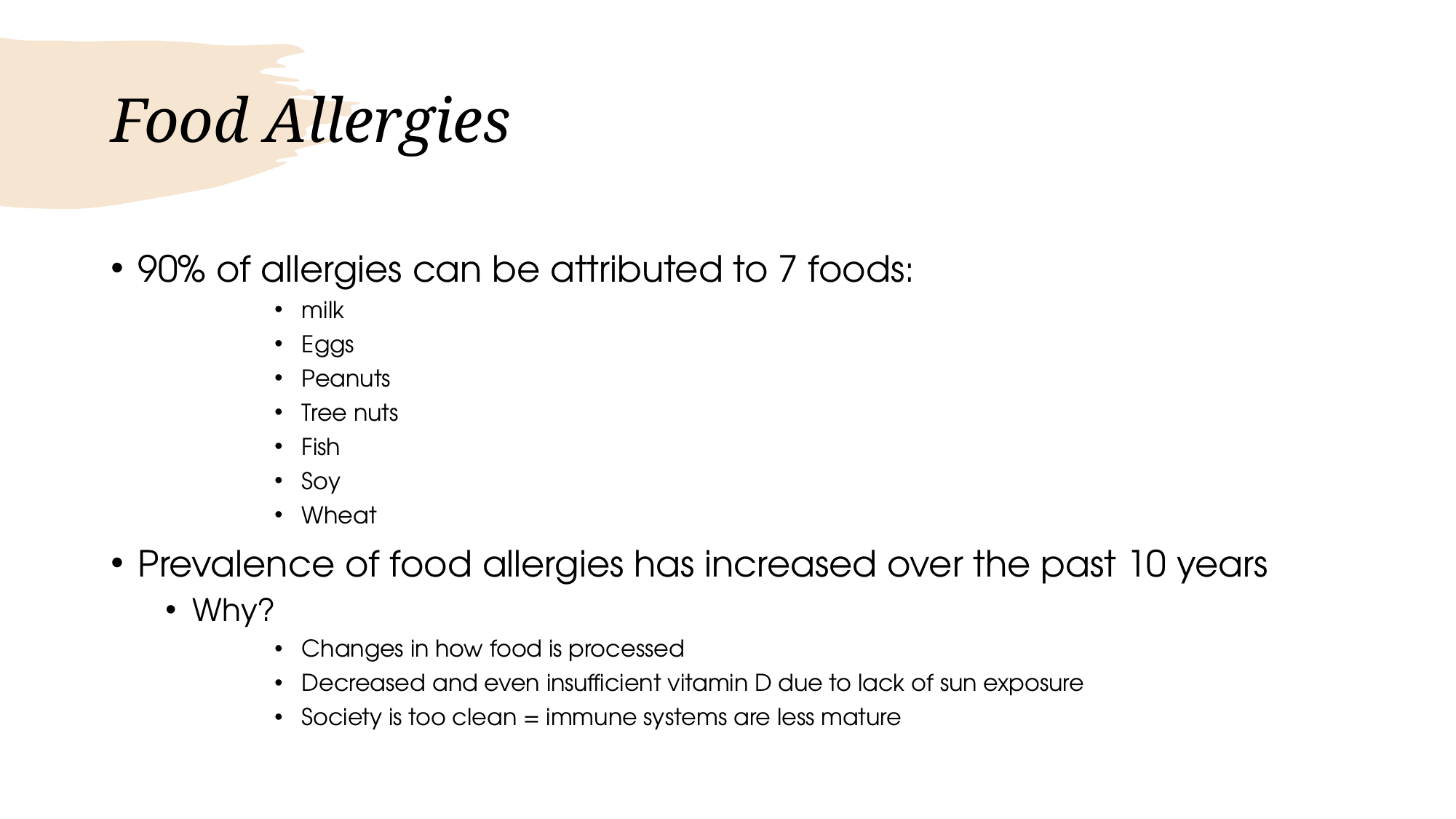

# Food Allergies
90% of allergies can be attributed to 7 foods:
milk
Eggs
Peanuts
Tree nuts
Fish
Soy
Wheat
Prevalence of food allergies has increased over the past 10 years
Why?
Changes in how food is processed
Decreased and even insufficient vitamin D due to lack of sun exposure
Society is too clean = immune systems are less mature